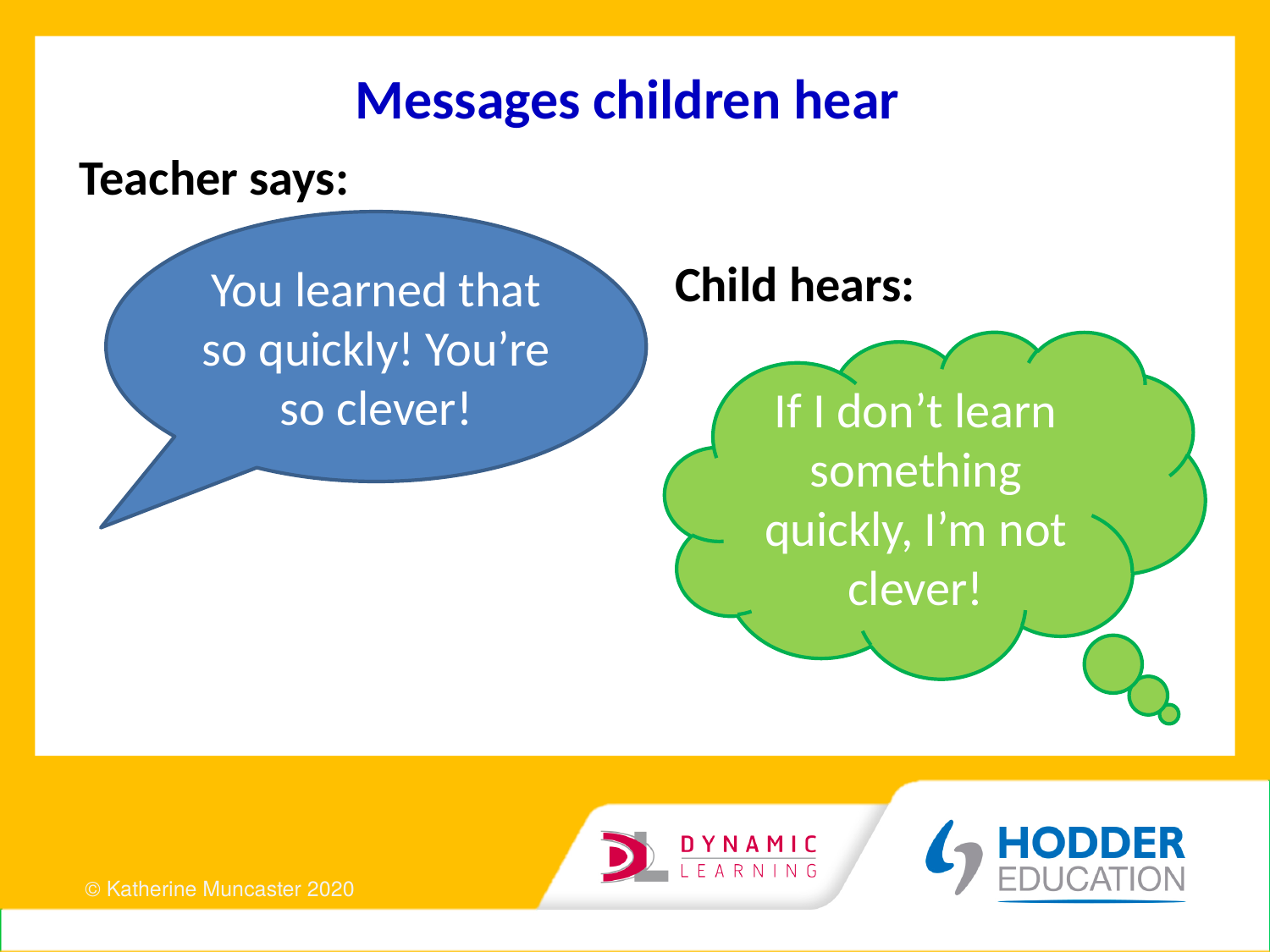

# Messages children hear
Teacher says:
You learned that so quickly! You’re so clever!
Child hears:
If I don’t learn something quickly, I’m not clever!